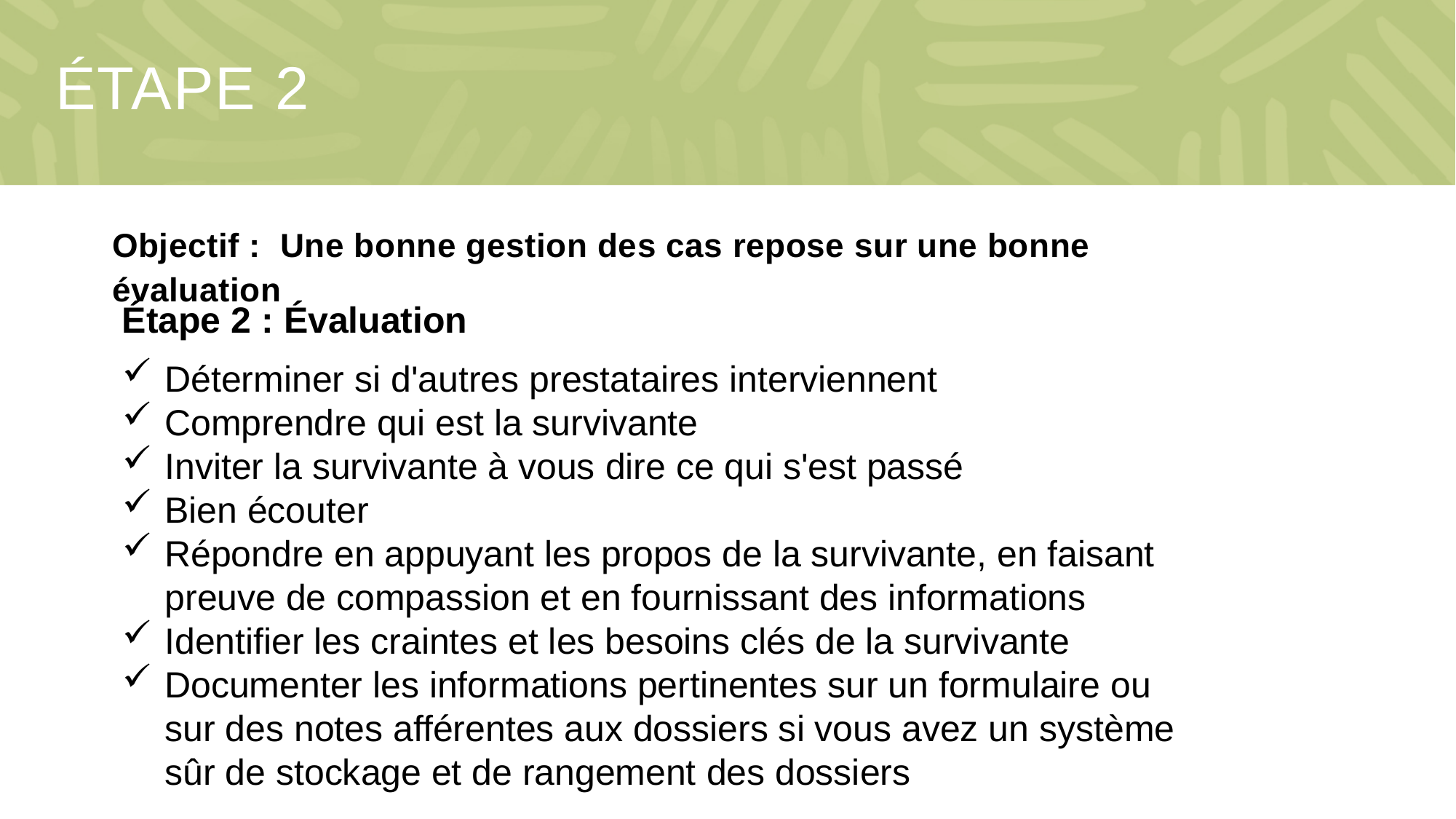

# Étape 2
Objectif :  Une bonne gestion des cas repose sur une bonne évaluation
Étape 2 : Évaluation
Déterminer si d'autres prestataires interviennent
Comprendre qui est la survivante
Inviter la survivante à vous dire ce qui s'est passé
Bien écouter
Répondre en appuyant les propos de la survivante, en faisant preuve de compassion et en fournissant des informations
Identifier les craintes et les besoins clés de la survivante
Documenter les informations pertinentes sur un formulaire ou sur des notes afférentes aux dossiers si vous avez un système sûr de stockage et de rangement des dossiers